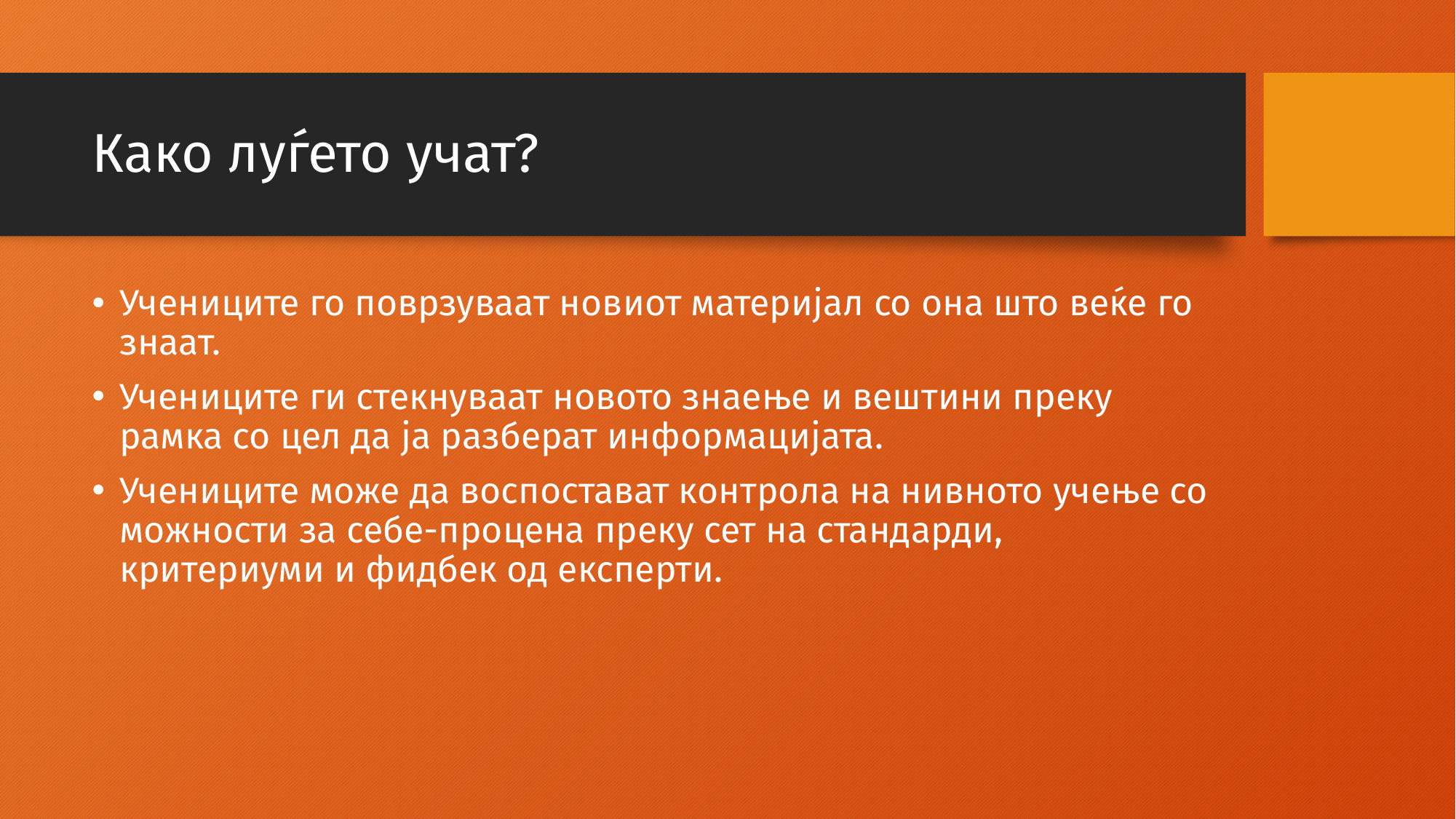

# Како луѓето учат?
Учениците го поврзуваат новиот материјал со она што веќе го знаат.
Учениците ги стекнуваат новото знаење и вештини преку рамка со цел да ја разберат информацијата.
Учениците може да воспостават контрола на нивното учење со можности за себе-процена преку сет на стандарди, критериуми и фидбек од експерти.